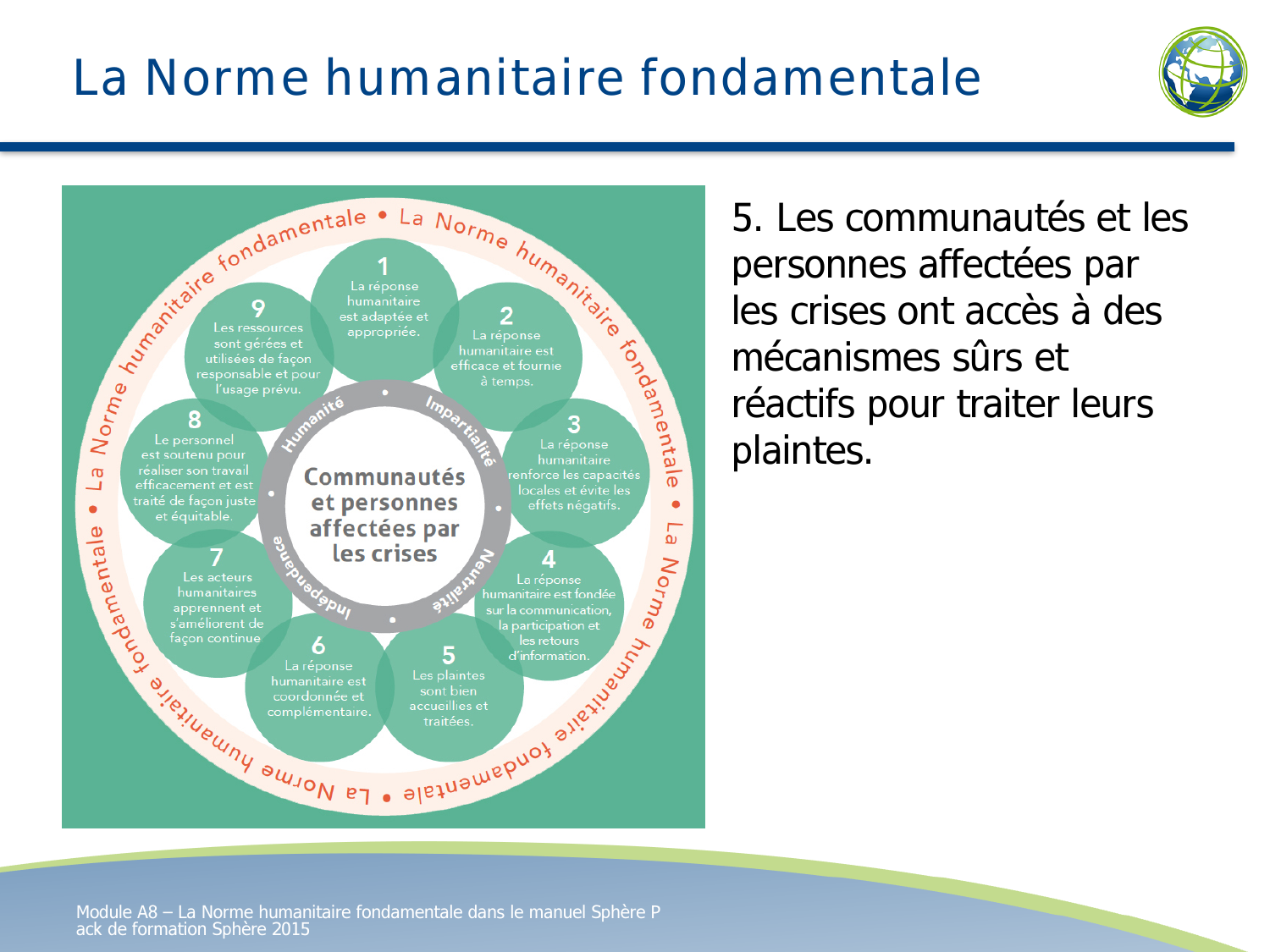

# La Norme humanitaire fondamentale
5. Les communautés et les personnes affectées par les crises ont accès à des mécanismes sûrs et réactifs pour traiter leurs plaintes.
Module A8 – La Norme humanitaire fondamentale dans le manuel Sphère Pack de formation Sphère 2015